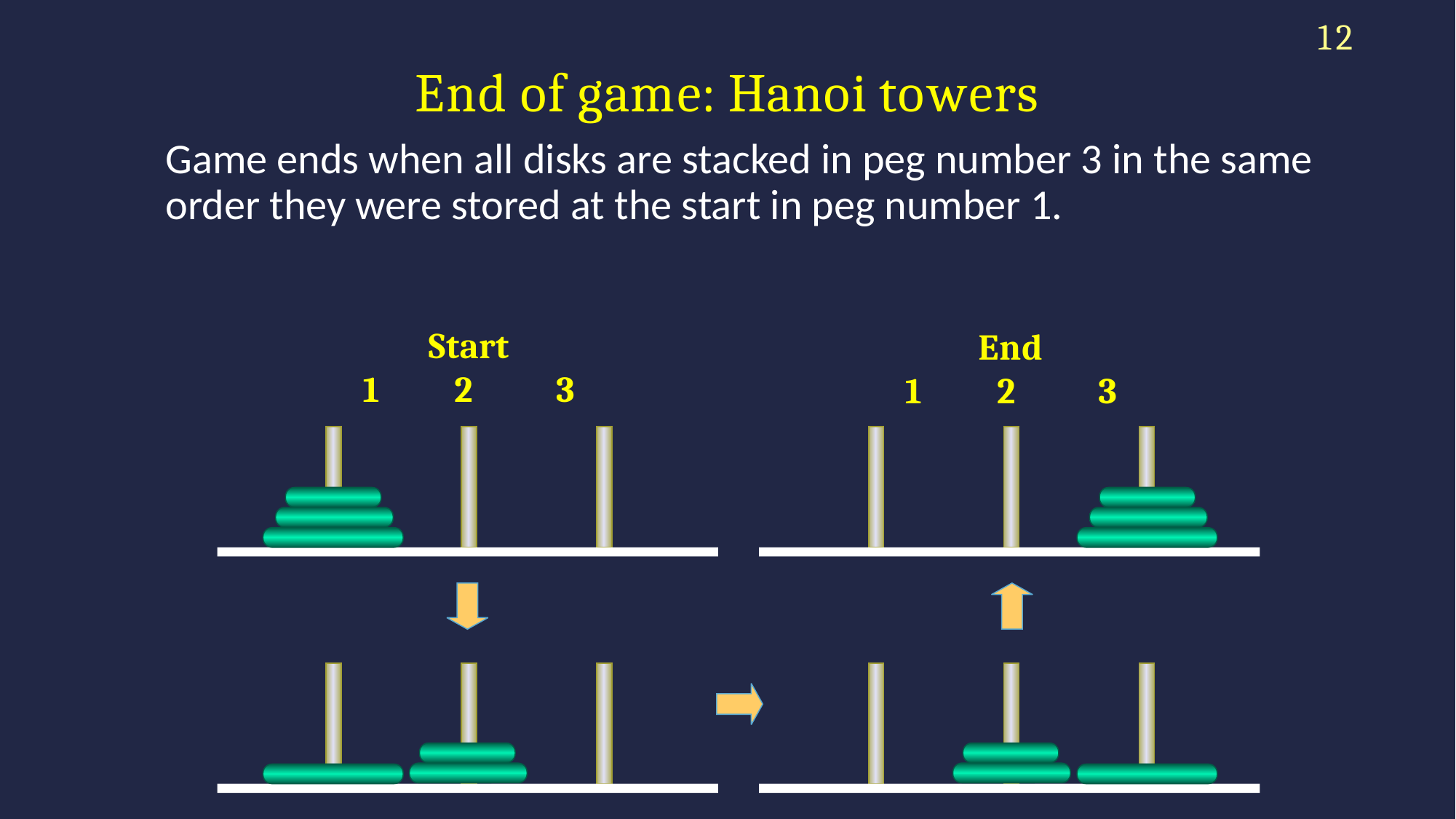

12
# End of game: Hanoi towers
Game ends when all disks are stacked in peg number 3 in the same order they were stored at the start in peg number 1.

Start
1         2          3

End
1         2          3